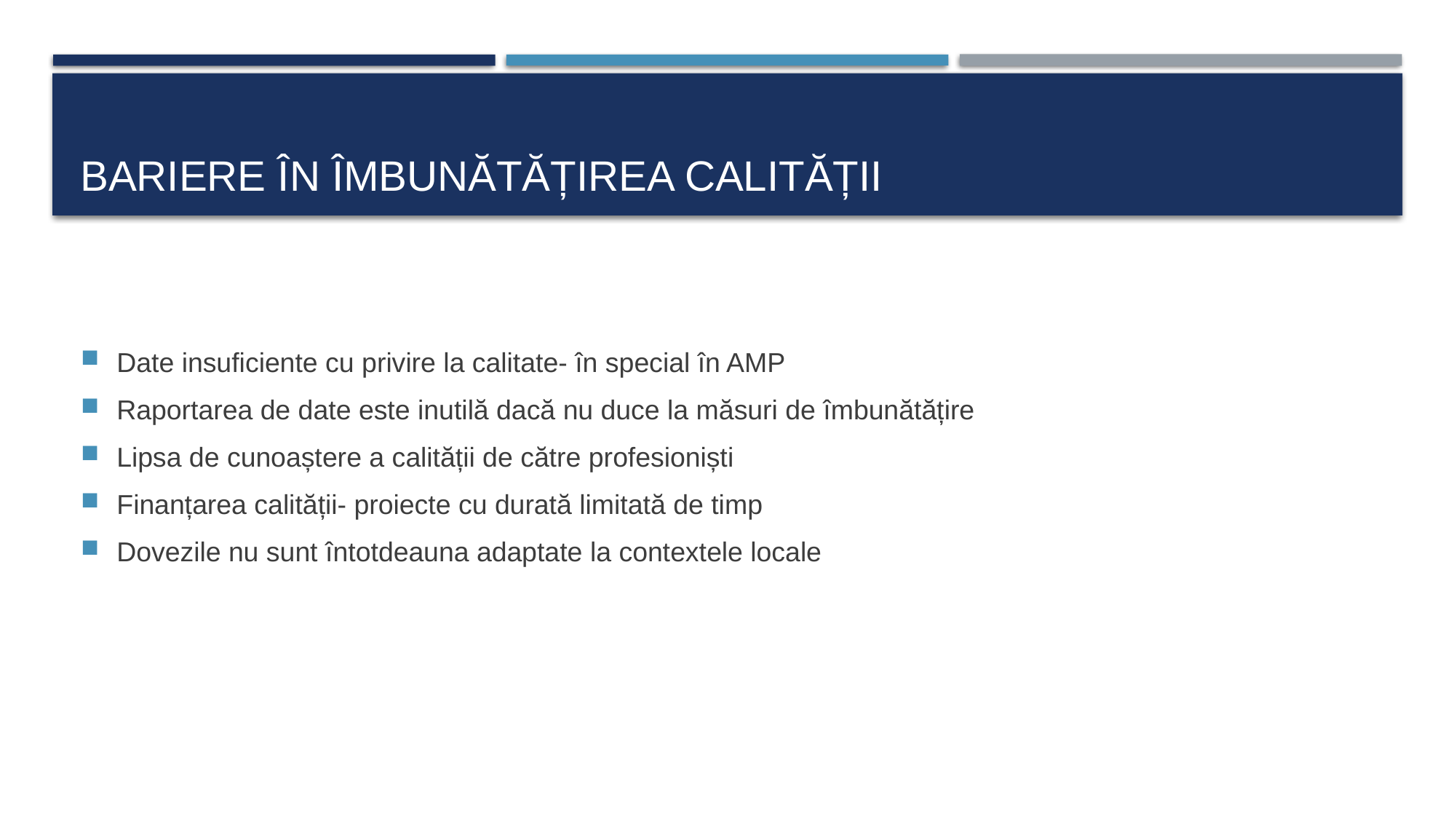

# Bariere în îmbunătățirea calității
Date insuficiente cu privire la calitate- în special în AMP
Raportarea de date este inutilă dacă nu duce la măsuri de îmbunătățire
Lipsa de cunoaștere a calității de către profesioniști
Finanțarea calității- proiecte cu durată limitată de timp
Dovezile nu sunt întotdeauna adaptate la contextele locale